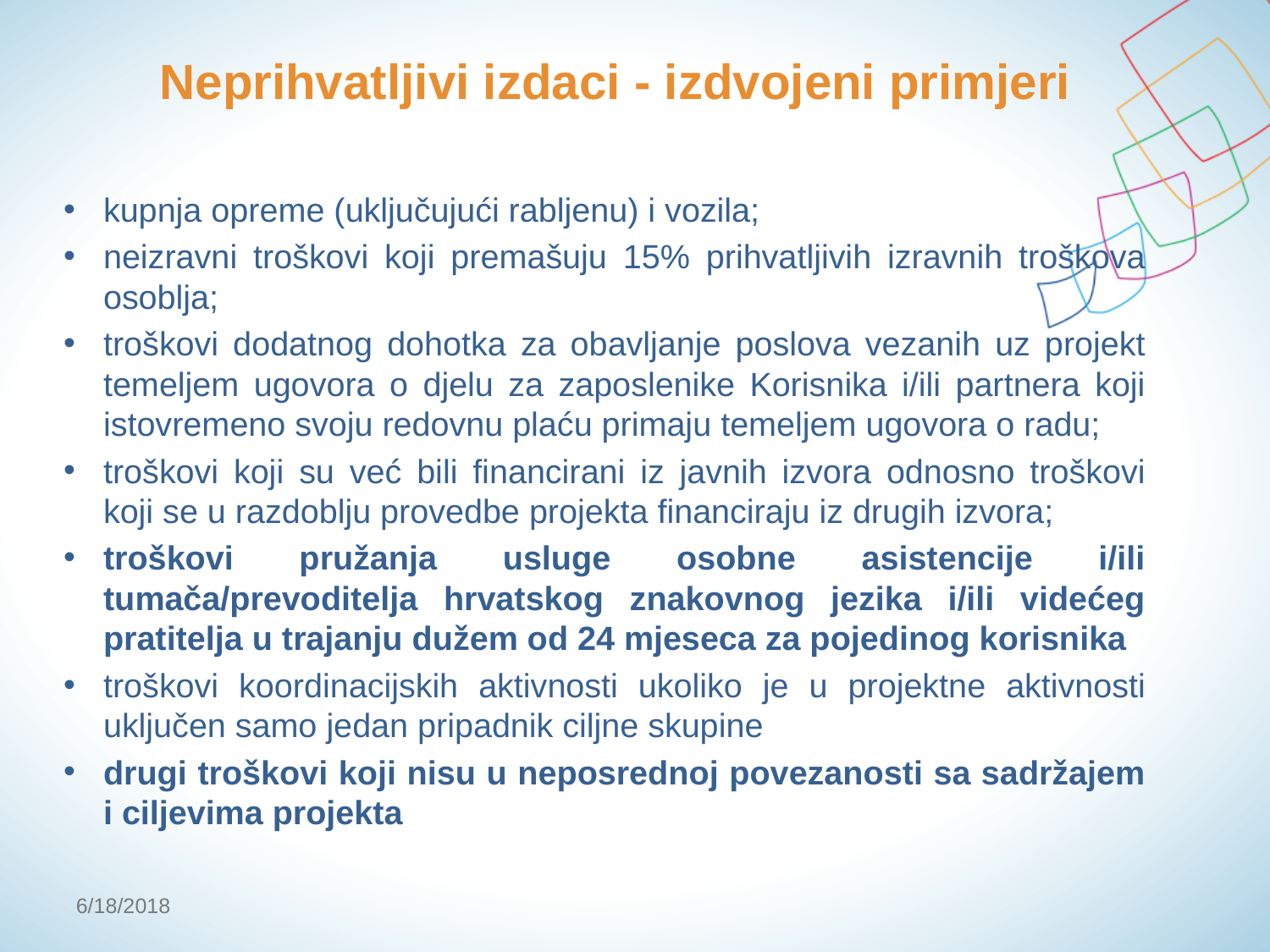

# Neprihvatljivi izdaci - izdvojeni primjeri
kupnja opreme (uključujući rabljenu) i vozila;
neizravni troškovi koji premašuju 15% prihvatljivih izravnih troškova osoblja;
troškovi dodatnog dohotka za obavljanje poslova vezanih uz projekt temeljem ugovora o djelu za zaposlenike Korisnika i/ili partnera koji istovremeno svoju redovnu plaću primaju temeljem ugovora o radu;
troškovi koji su već bili financirani iz javnih izvora odnosno troškovi koji se u razdoblju provedbe projekta financiraju iz drugih izvora;
troškovi pružanja usluge osobne asistencije i/ili tumača/prevoditelja hrvatskog znakovnog jezika i/ili videćeg pratitelja u trajanju dužem od 24 mjeseca za pojedinog korisnika
troškovi koordinacijskih aktivnosti ukoliko je u projektne aktivnosti uključen samo jedan pripadnik ciljne skupine
drugi troškovi koji nisu u neposrednoj povezanosti sa sadržajem i ciljevima projekta